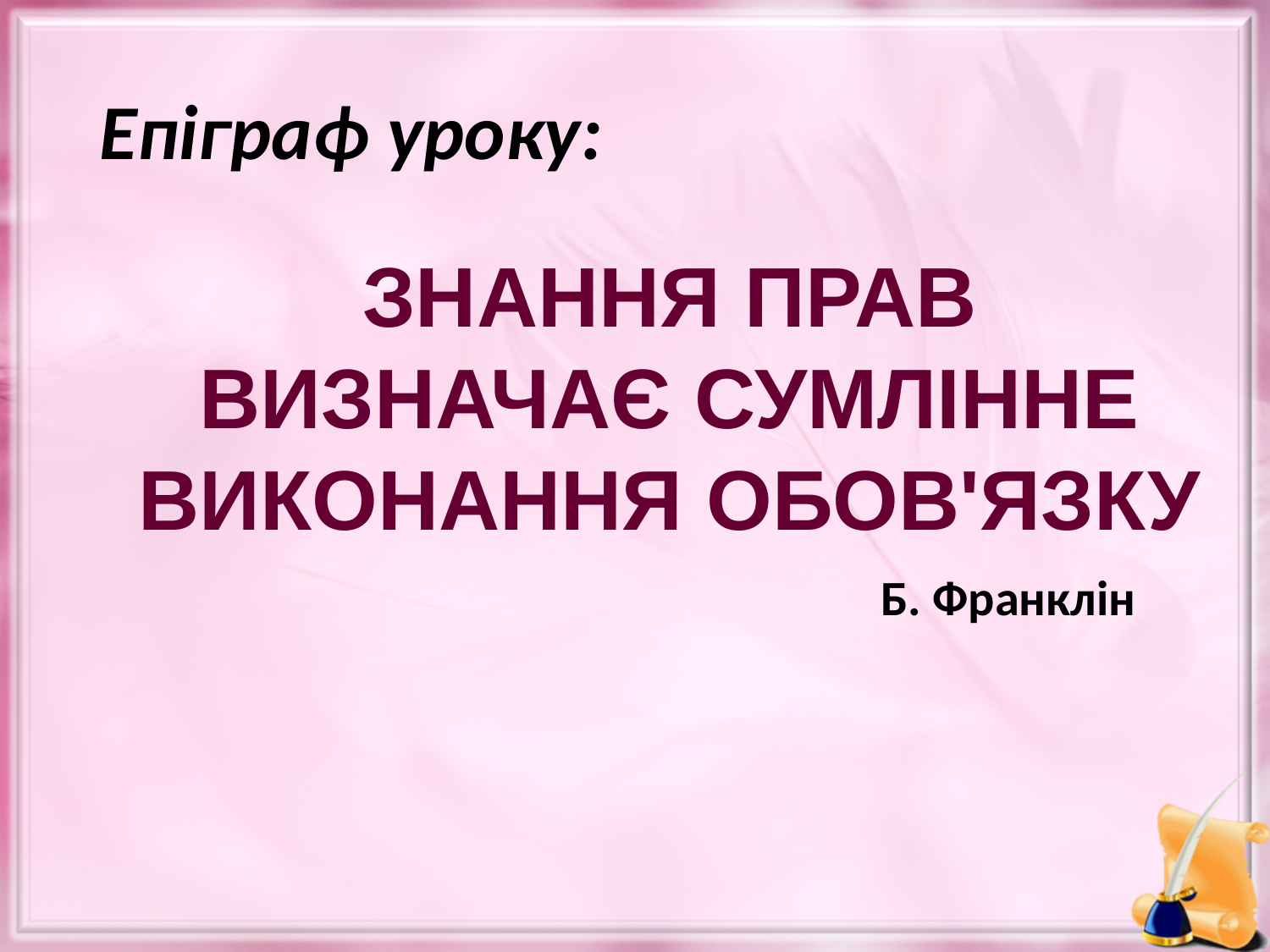

Епіграф уроку:
# Знання прав визначає сумлінне виконання обов'язку
Б. Франклін